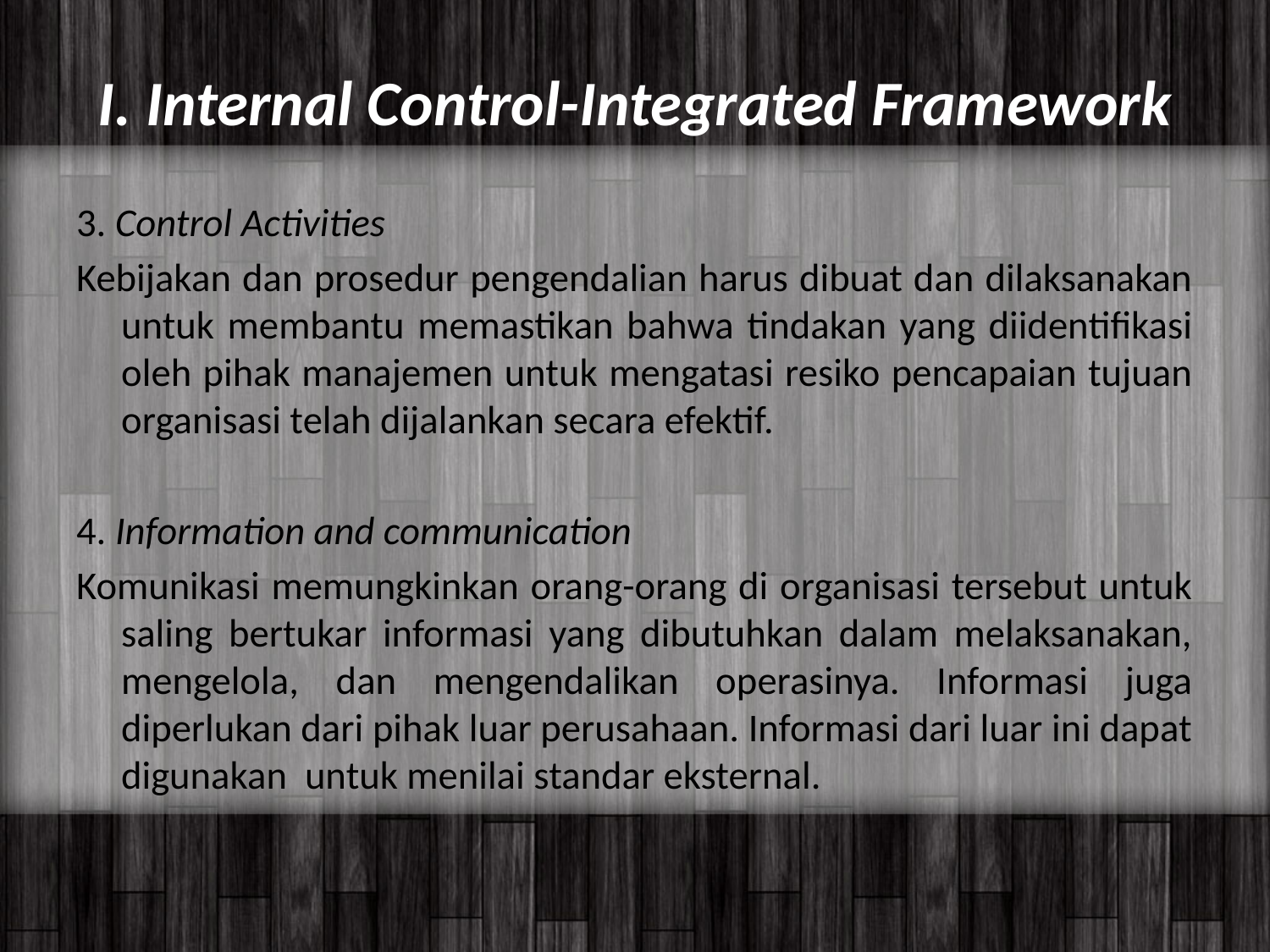

# I. Internal Control-Integrated Framework
3. Control Activities
Kebijakan dan prosedur pengendalian harus dibuat dan dilaksanakan untuk membantu memastikan bahwa tindakan yang diidentifikasi oleh pihak manajemen untuk mengatasi resiko pencapaian tujuan organisasi telah dijalankan secara efektif.

4. Information and communication
Komunikasi memungkinkan orang-orang di organisasi tersebut untuk saling bertukar informasi yang dibutuhkan dalam melaksanakan, mengelola, dan mengendalikan operasinya. Informasi juga diperlukan dari pihak luar perusahaan. Informasi dari luar ini dapat digunakan  untuk menilai standar eksternal.